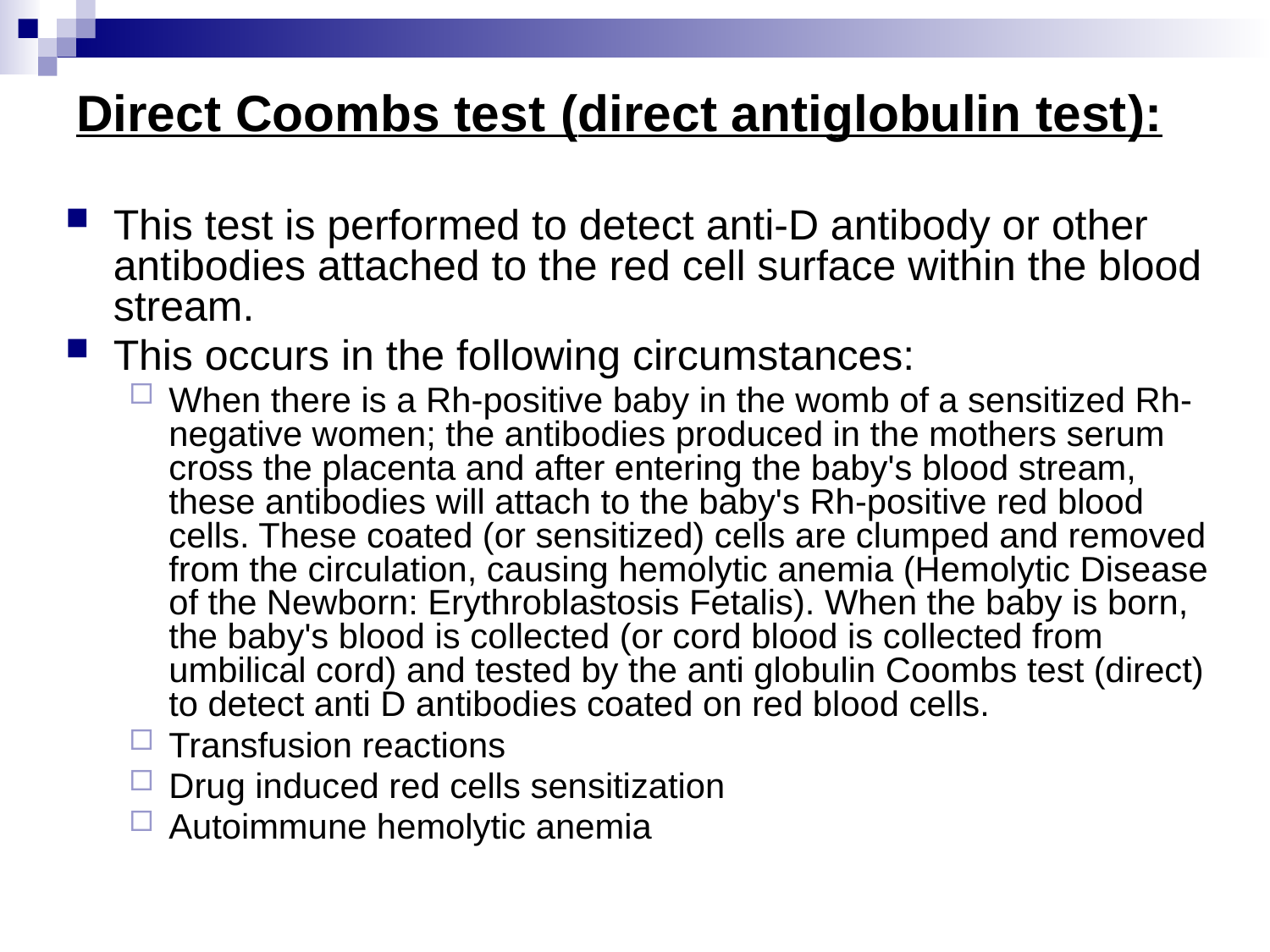

# Direct Coombs test (direct antiglobulin test):
This test is performed to detect anti-D antibody or other antibodies attached to the red cell surface within the blood stream.
This occurs in the following circumstances:
When there is a Rh-positive baby in the womb of a sensitized Rh-negative women; the antibodies produced in the mothers serum cross the placenta and after entering the baby's blood stream, these antibodies will attach to the baby's Rh-positive red blood cells. These coated (or sensitized) cells are clumped and removed from the circulation, causing hemolytic anemia (Hemolytic Disease of the Newborn: Erythroblastosis Fetalis). When the baby is born, the baby's blood is collected (or cord blood is collected from umbilical cord) and tested by the anti globulin Coombs test (direct) to detect anti D antibodies coated on red blood cells.
Transfusion reactions
Drug induced red cells sensitization
Autoimmune hemolytic anemia